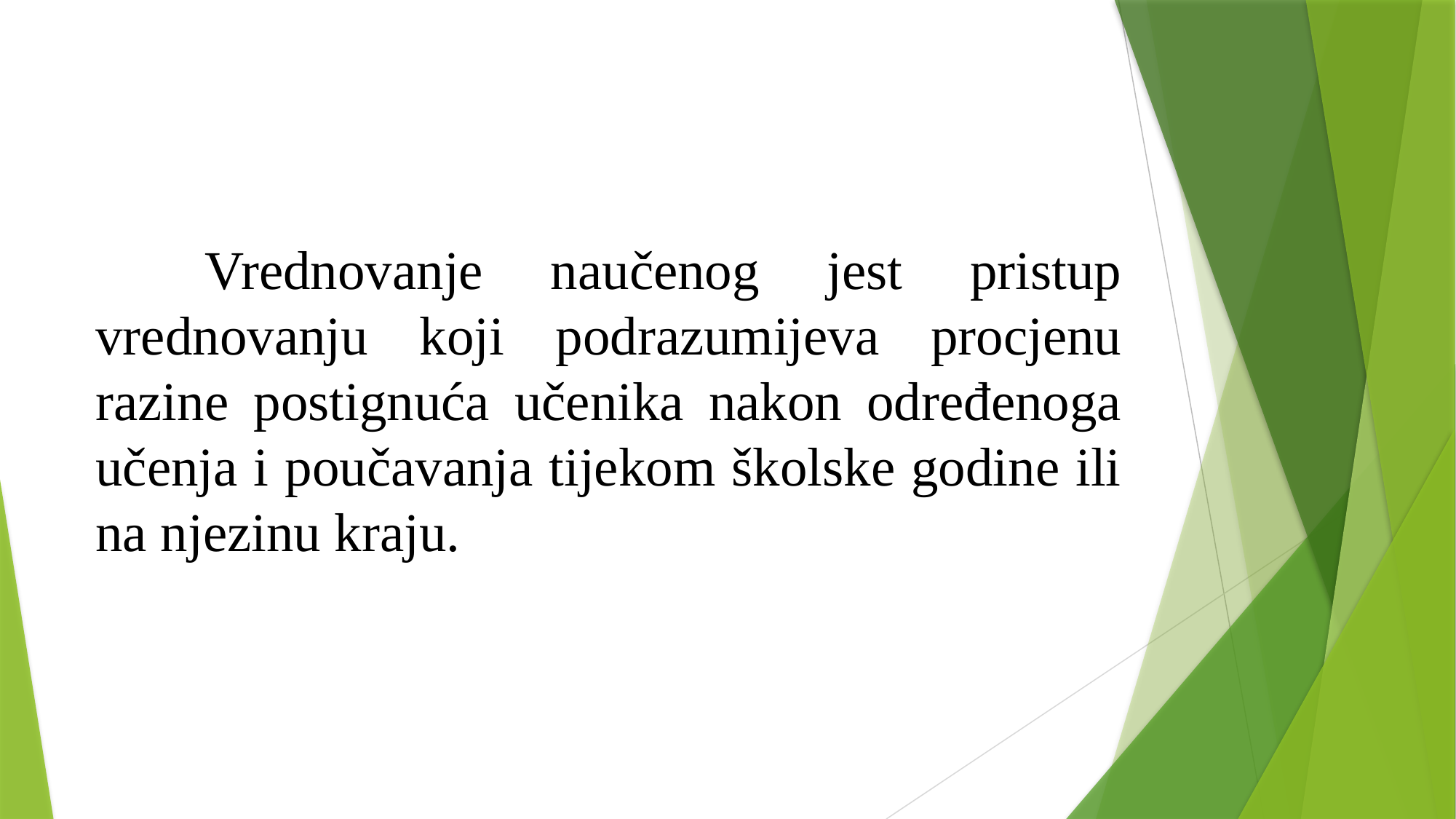

Vrednovanje naučenog jest pristup vrednovanju koji podrazumijeva procjenu razine postignuća učenika nakon određenoga učenja i poučavanja tijekom školske godine ili na njezinu kraju.